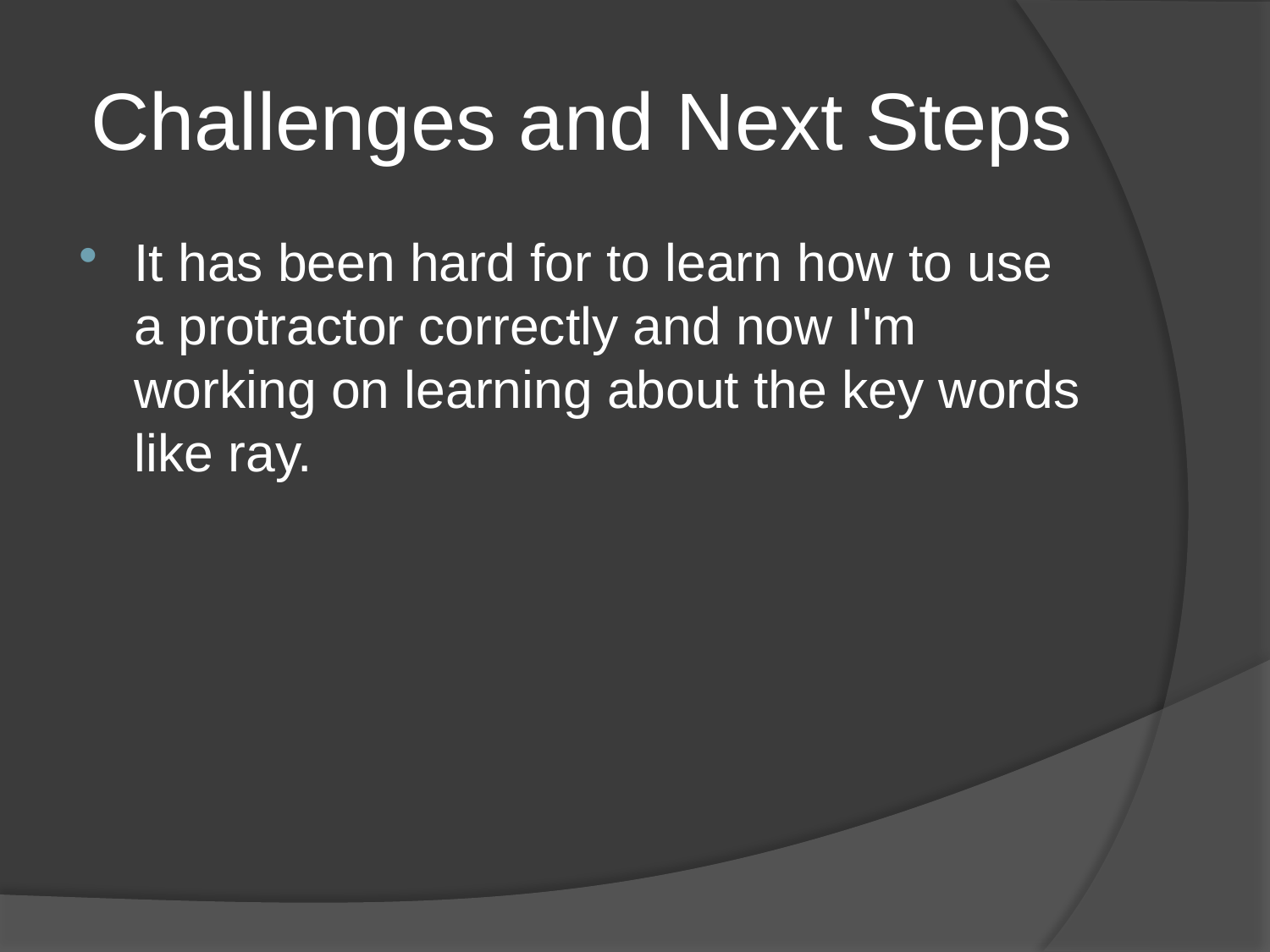

# Challenges and Next Steps
It has been hard for to learn how to use a protractor correctly and now I'm working on learning about the key words like ray.